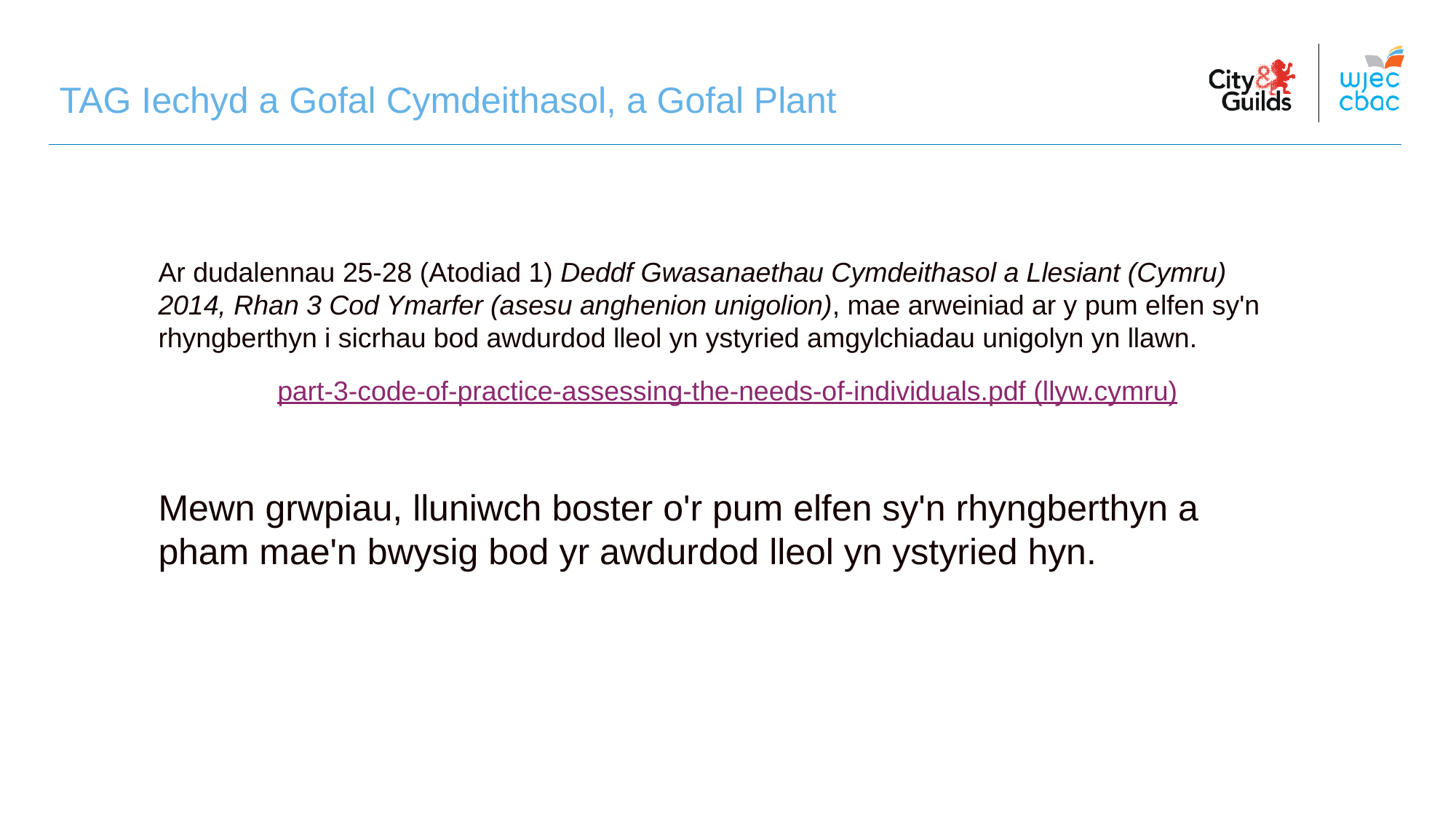

# TAG Iechyd a Gofal Cymdeithasol, a Gofal Plant
Ar dudalennau 25-28 (Atodiad 1) Deddf Gwasanaethau Cymdeithasol a Llesiant (Cymru) 2014, Rhan 3 Cod Ymarfer (asesu anghenion unigolion), mae arweiniad ar y pum elfen sy'n rhyngberthyn i sicrhau bod awdurdod lleol yn ystyried amgylchiadau unigolyn yn llawn.
part-3-code-of-practice-assessing-the-needs-of-individuals.pdf (llyw.cymru)

Mewn grwpiau, lluniwch boster o'r pum elfen sy'n rhyngberthyn a pham mae'n bwysig bod yr awdurdod lleol yn ystyried hyn.